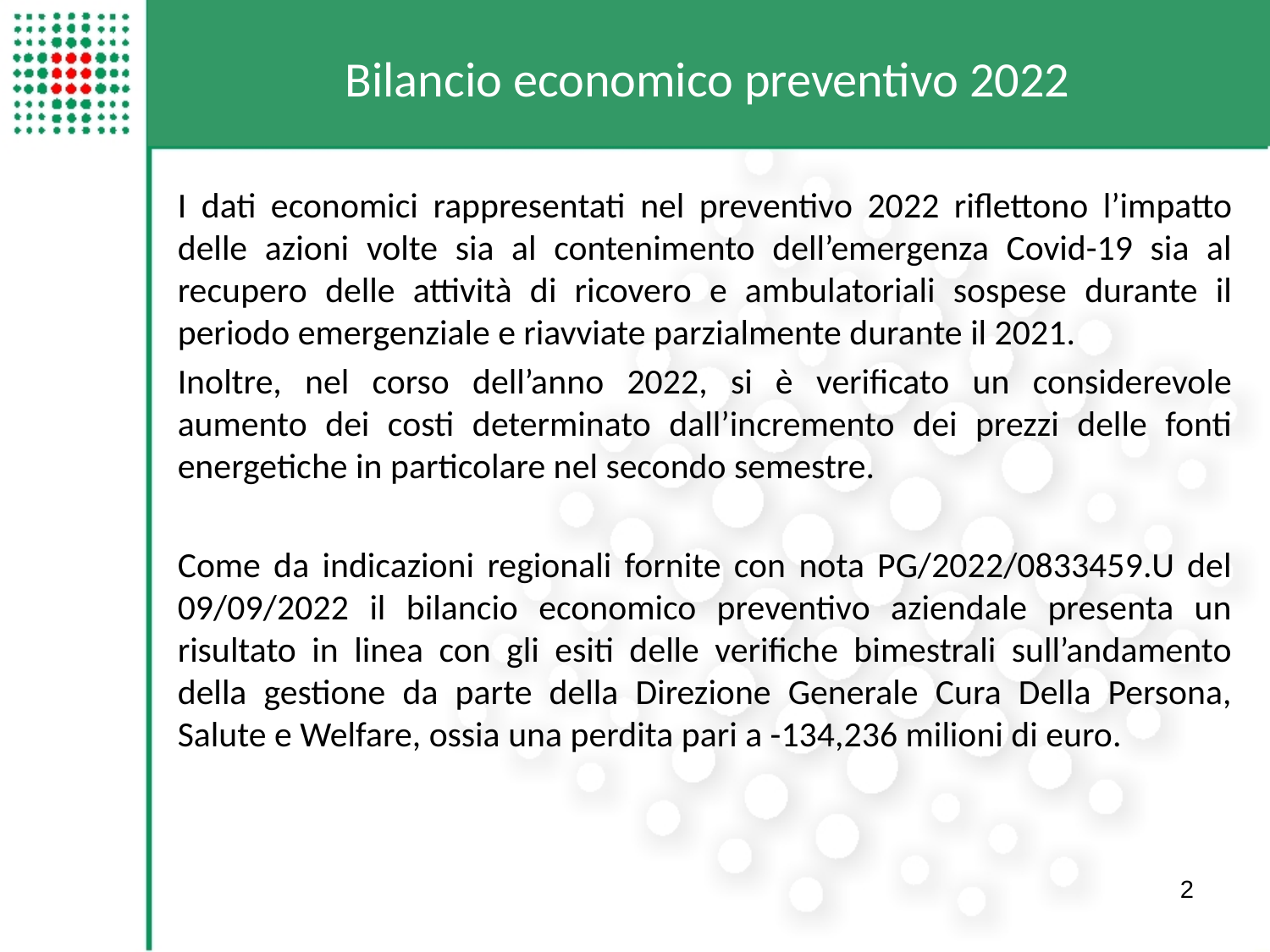

Bilancio economico preventivo 2022
I dati economici rappresentati nel preventivo 2022 riflettono l’impatto delle azioni volte sia al contenimento dell’emergenza Covid-19 sia al recupero delle attività di ricovero e ambulatoriali sospese durante il periodo emergenziale e riavviate parzialmente durante il 2021.
Inoltre, nel corso dell’anno 2022, si è verificato un considerevole aumento dei costi determinato dall’incremento dei prezzi delle fonti energetiche in particolare nel secondo semestre.

Come da indicazioni regionali fornite con nota PG/2022/0833459.U del 09/09/2022 il bilancio economico preventivo aziendale presenta un risultato in linea con gli esiti delle verifiche bimestrali sull’andamento della gestione da parte della Direzione Generale Cura Della Persona, Salute e Welfare, ossia una perdita pari a -134,236 milioni di euro.
2